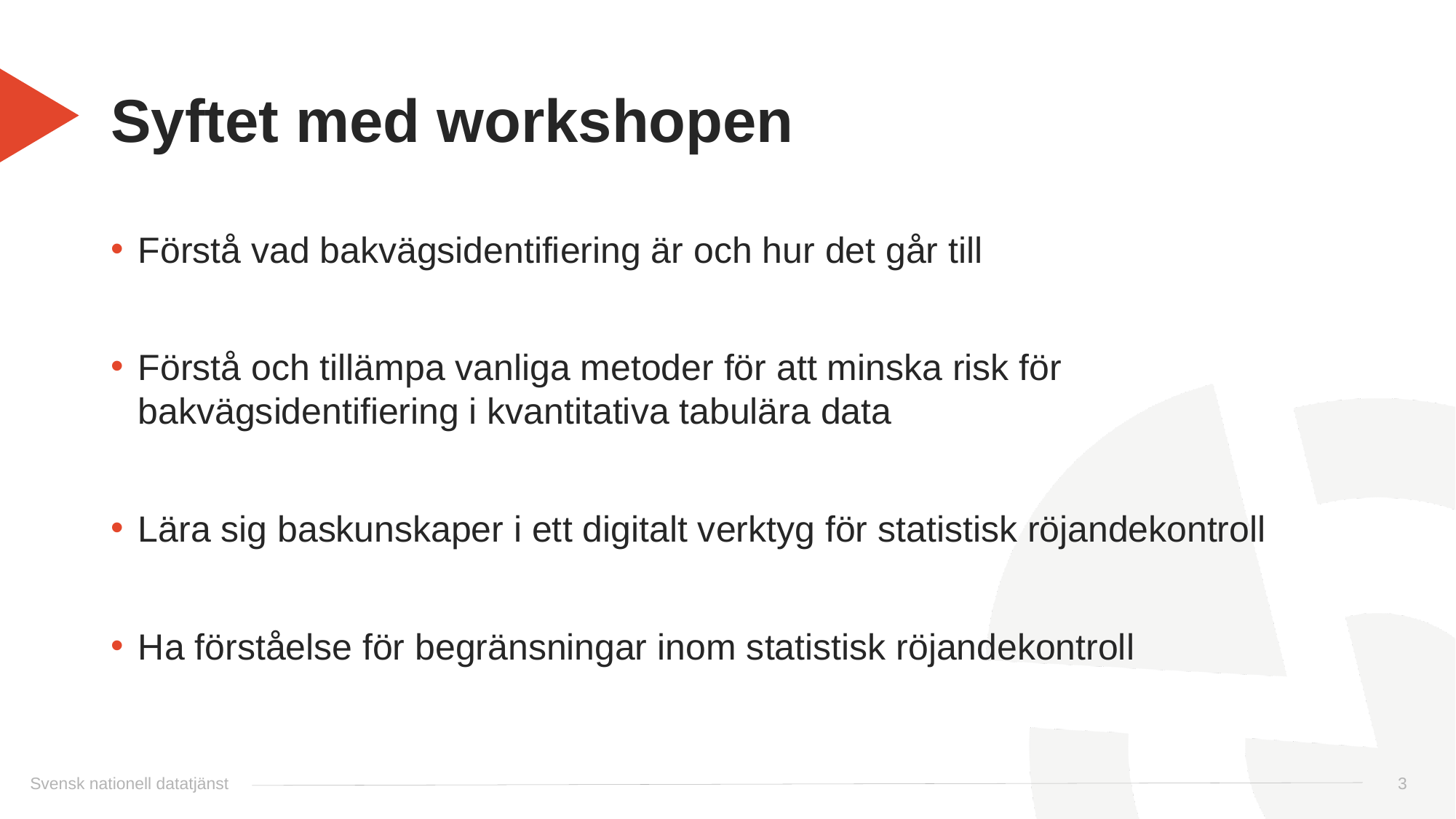

# Syftet med workshopen
Förstå vad bakvägsidentifiering är och hur det går till

Förstå och tillämpa vanliga metoder för att minska risk för bakvägsidentifiering i kvantitativa tabulära data

Lära sig baskunskaper i ett digitalt verktyg för statistisk röjandekontroll

Ha förståelse för begränsningar inom statistisk röjandekontroll